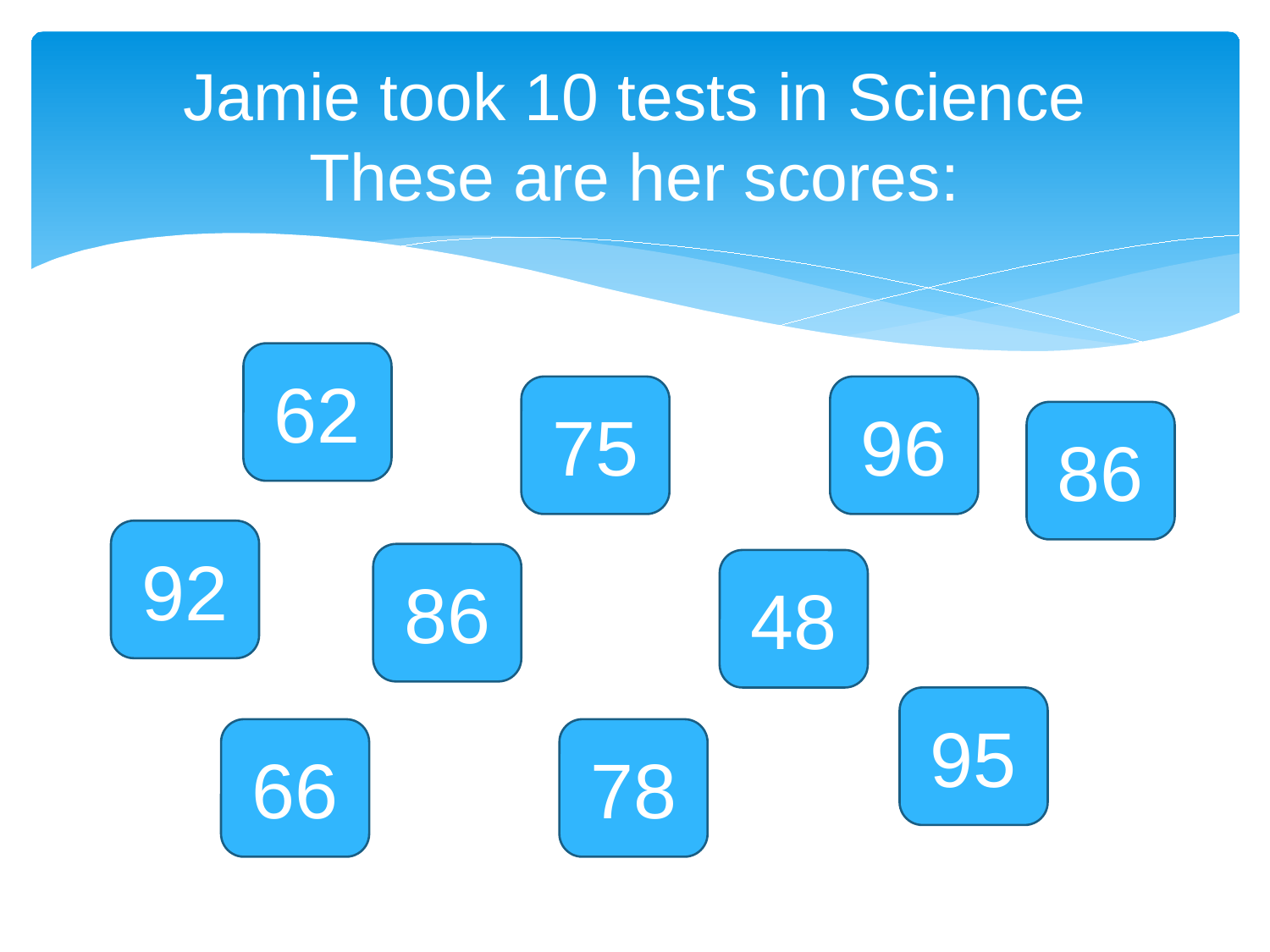

# Jamie took 10 tests in Science These are her scores:
62
75
96
86
92
86
48
95
66
78